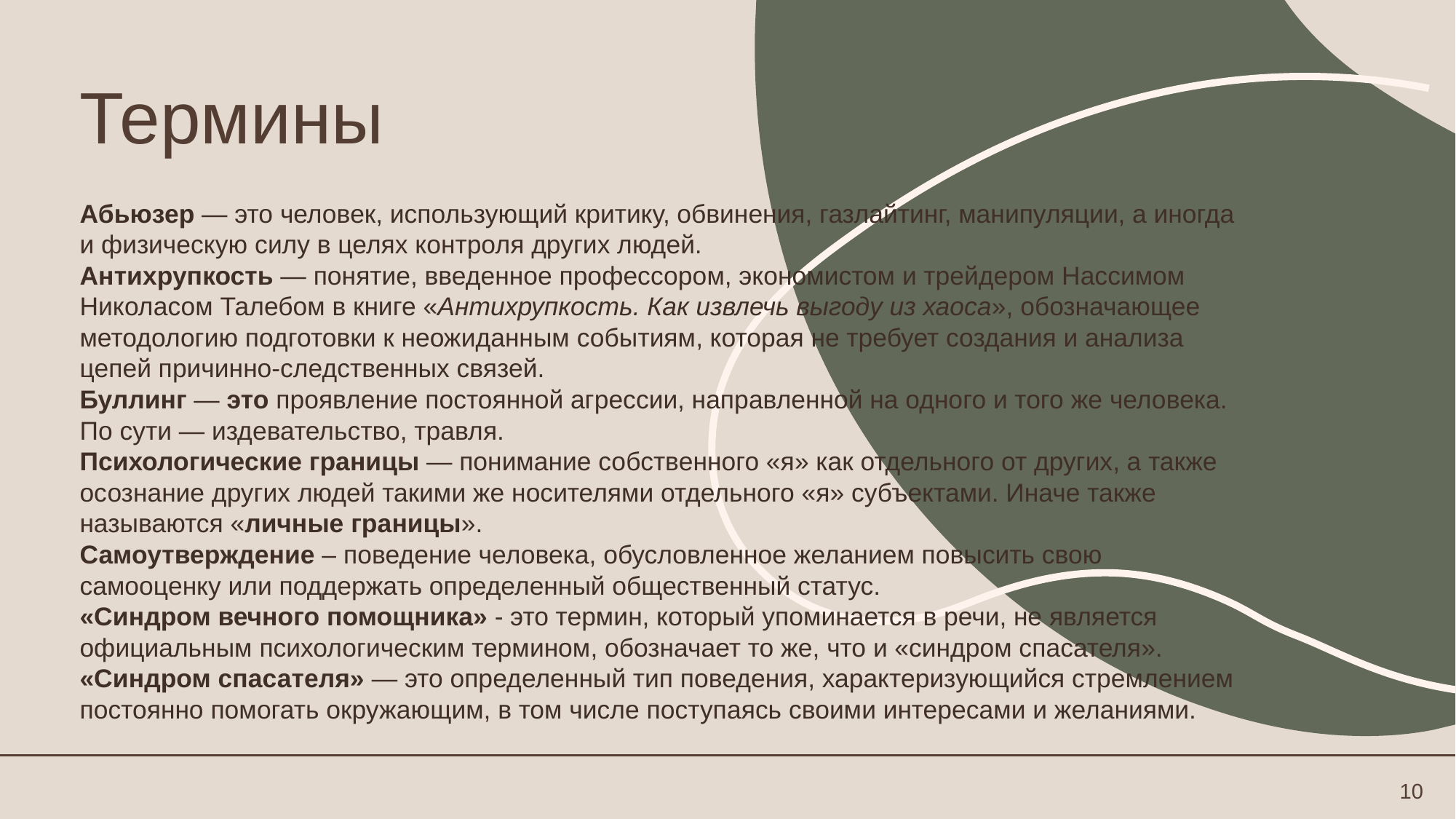

# Термины
Абьюзер — это человек, использующий критику, обвинения, газлайтинг, манипуляции, а иногда и физическую силу в целях контроля других людей.
Антихрупкость — понятие, введенное профессором, экономистом и трейдером Нассимом Николасом Талебом в книге «Антихрупкость. Как извлечь выгоду из хаоса», обозначающее методологию подготовки к неожиданным событиям, которая не требует создания и анализа цепей причинно-следственных связей. 
Буллинг — это проявление постоянной агрессии, направленной на одного и того же человека. По сути — издевательство, травля. 
Психологические границы — понимание собственного «я» как отдельного от других, а также осознание других людей такими же носителями отдельного «я» субъектами. Иначе также называются «личные границы».
Самоутверждение – поведение человека, обусловленное желанием повысить свою самооценку или поддержать определенный общественный статус.
«Синдром вечного помощника» - это термин, который упоминается в речи, не является официальным психологическим термином, обозначает то же, что и «синдром спасателя».
«Синдром спасателя» — это определенный тип поведения, характеризующийся стремлением постоянно помогать окружающим, в том числе поступаясь своими интересами и желаниями.

10